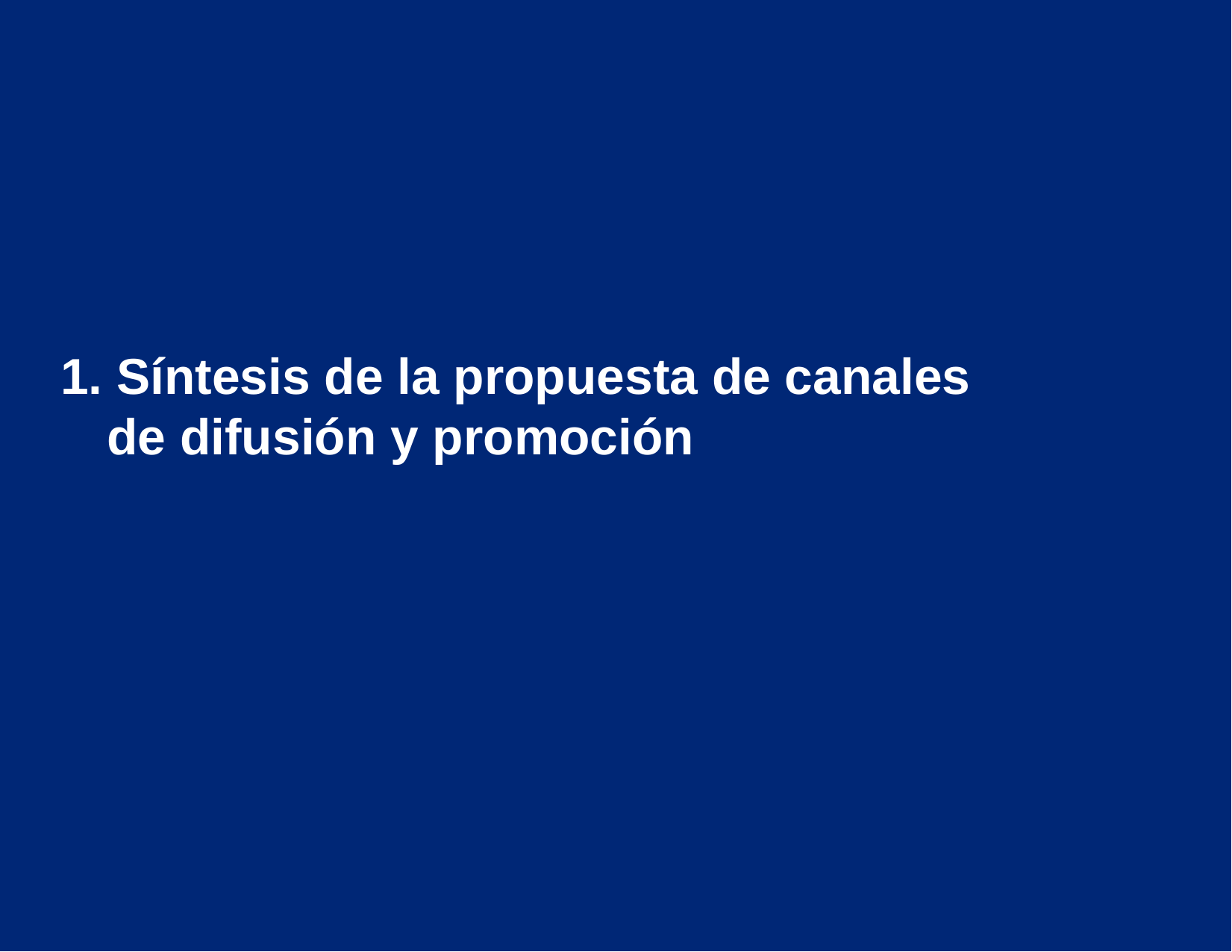

1. Síntesis de la propuesta de canales de difusión y promoción